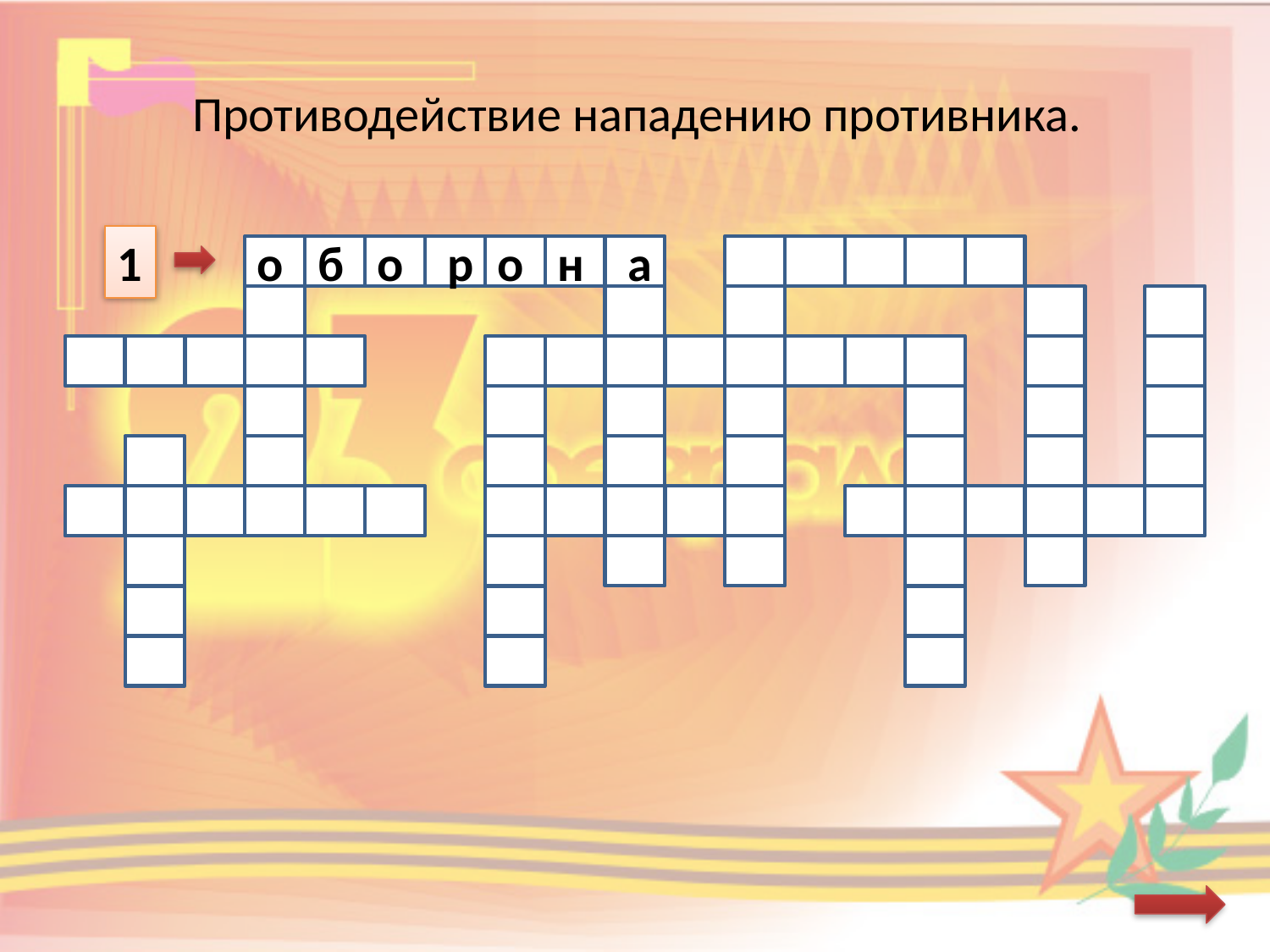

Противодействие нападению противника.
1
о
б
о
р
о
н
а